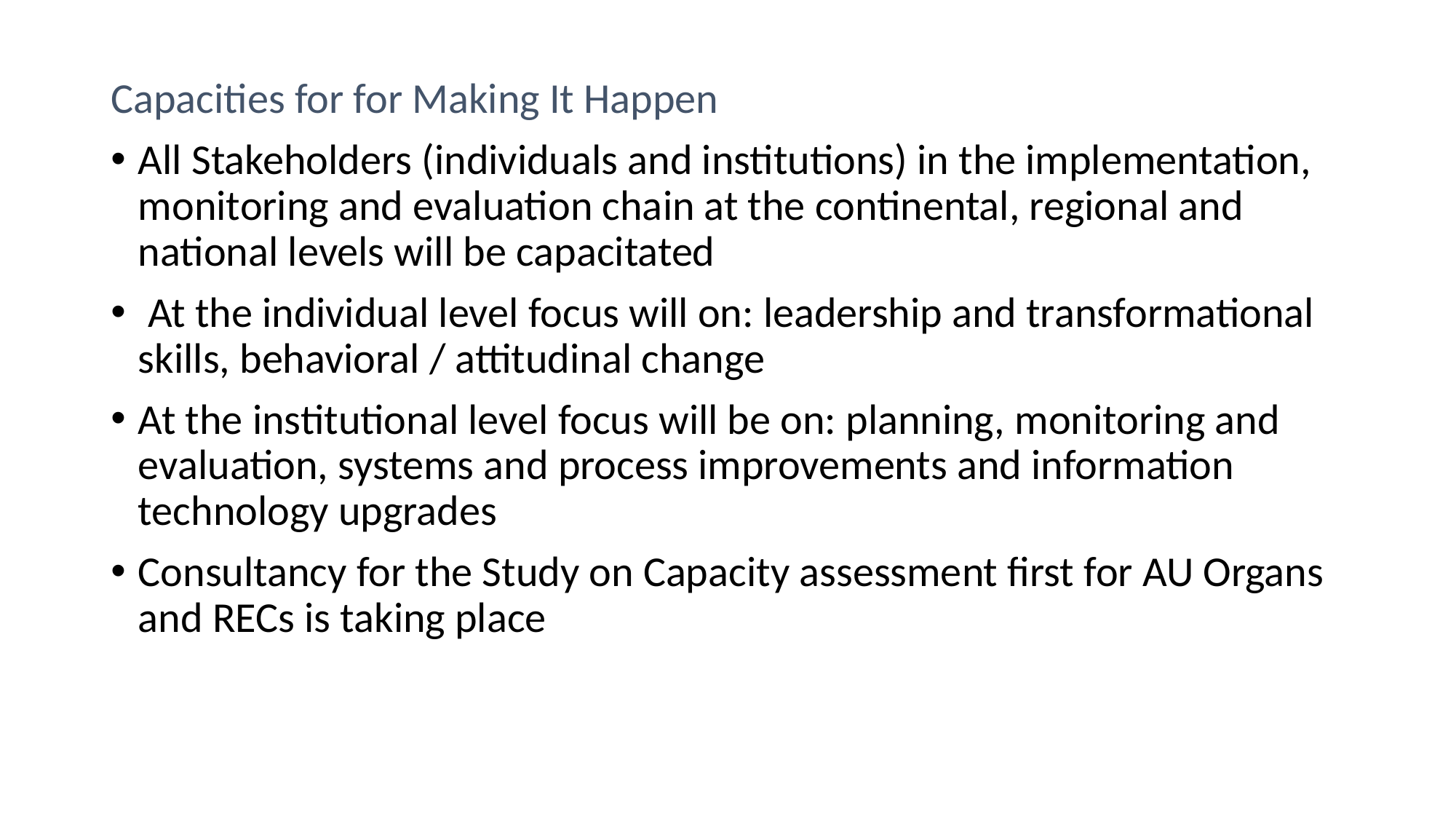

Capacities for for Making It Happen
All Stakeholders (individuals and institutions) in the implementation, monitoring and evaluation chain at the continental, regional and national levels will be capacitated
 At the individual level focus will on: leadership and transformational skills, behavioral / attitudinal change
At the institutional level focus will be on: planning, monitoring and evaluation, systems and process improvements and information technology upgrades
Consultancy for the Study on Capacity assessment first for AU Organs and RECs is taking place